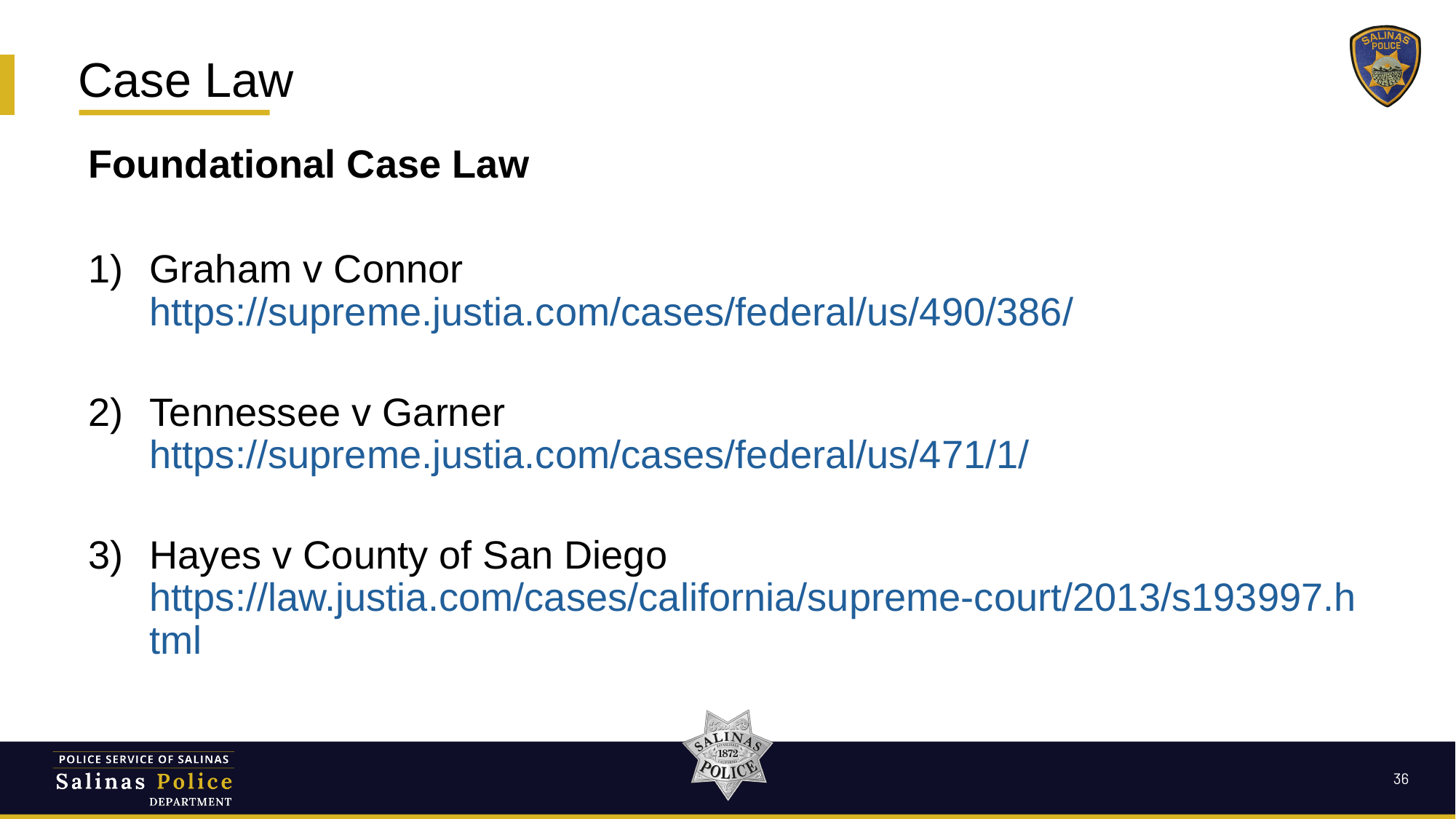

# Case Law
Foundational Case Law
Graham v Connor https://supreme.justia.com/cases/federal/us/490/386/
Tennessee v Garner
https://supreme.justia.com/cases/federal/us/471/1/
Hayes v County of San Diego
https://law.justia.com/cases/california/supreme-court/2013/s193997.html